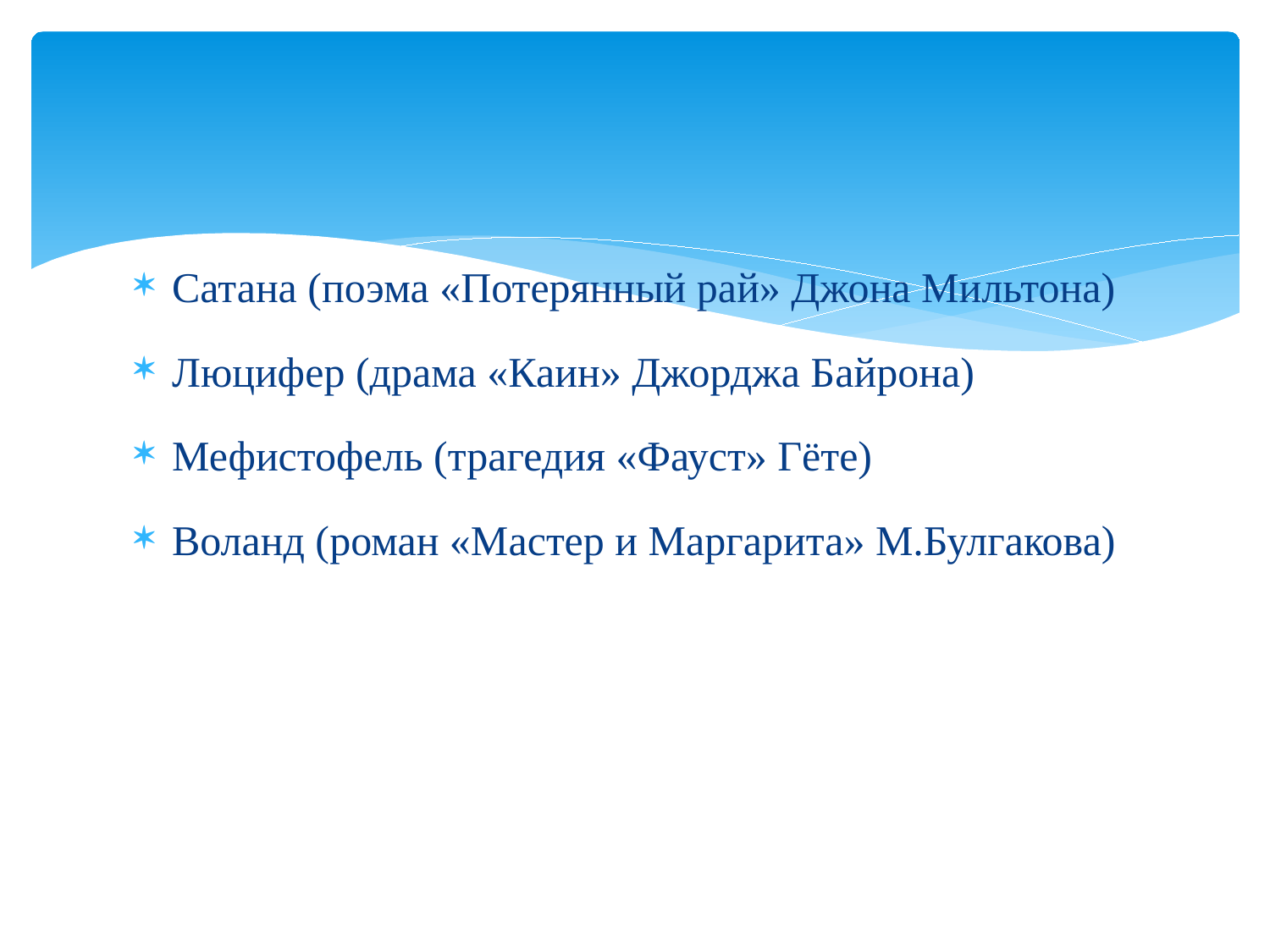

#
Сатана (поэма «Потерянный рай» Джона Мильтона)
Люцифер (драма «Каин» Джорджа Байрона)
Мефистофель (трагедия «Фауст» Гёте)
Воланд (роман «Мастер и Маргарита» М.Булгакова)